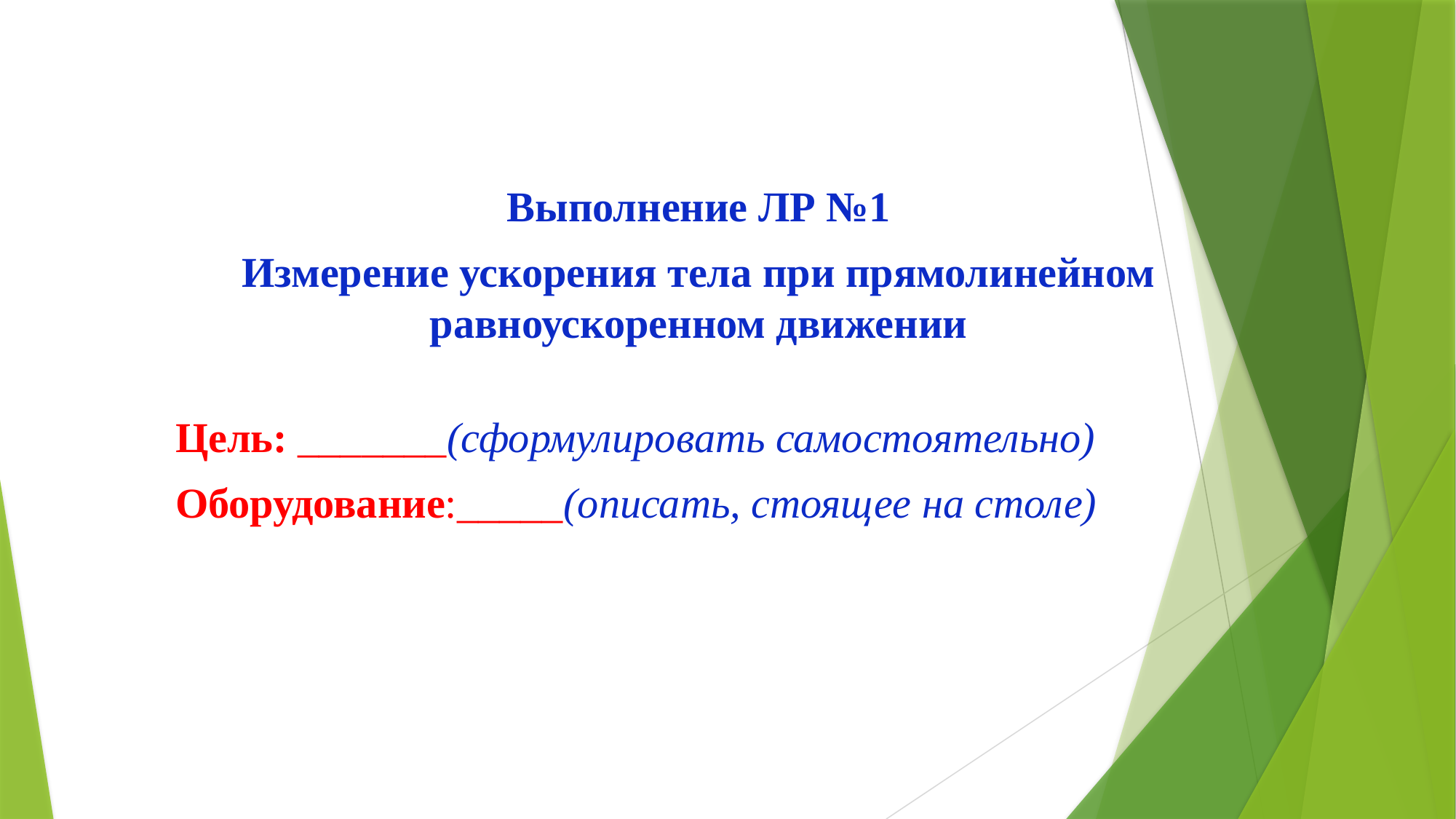

Выполнение ЛР №1
Измерение ускорения тела при прямолинейном равноускоренном движении

Цель: _______(сформулировать самостоятельно)
Оборудование:_____(описать, стоящее на столе)

Оформляем
13.10.2019